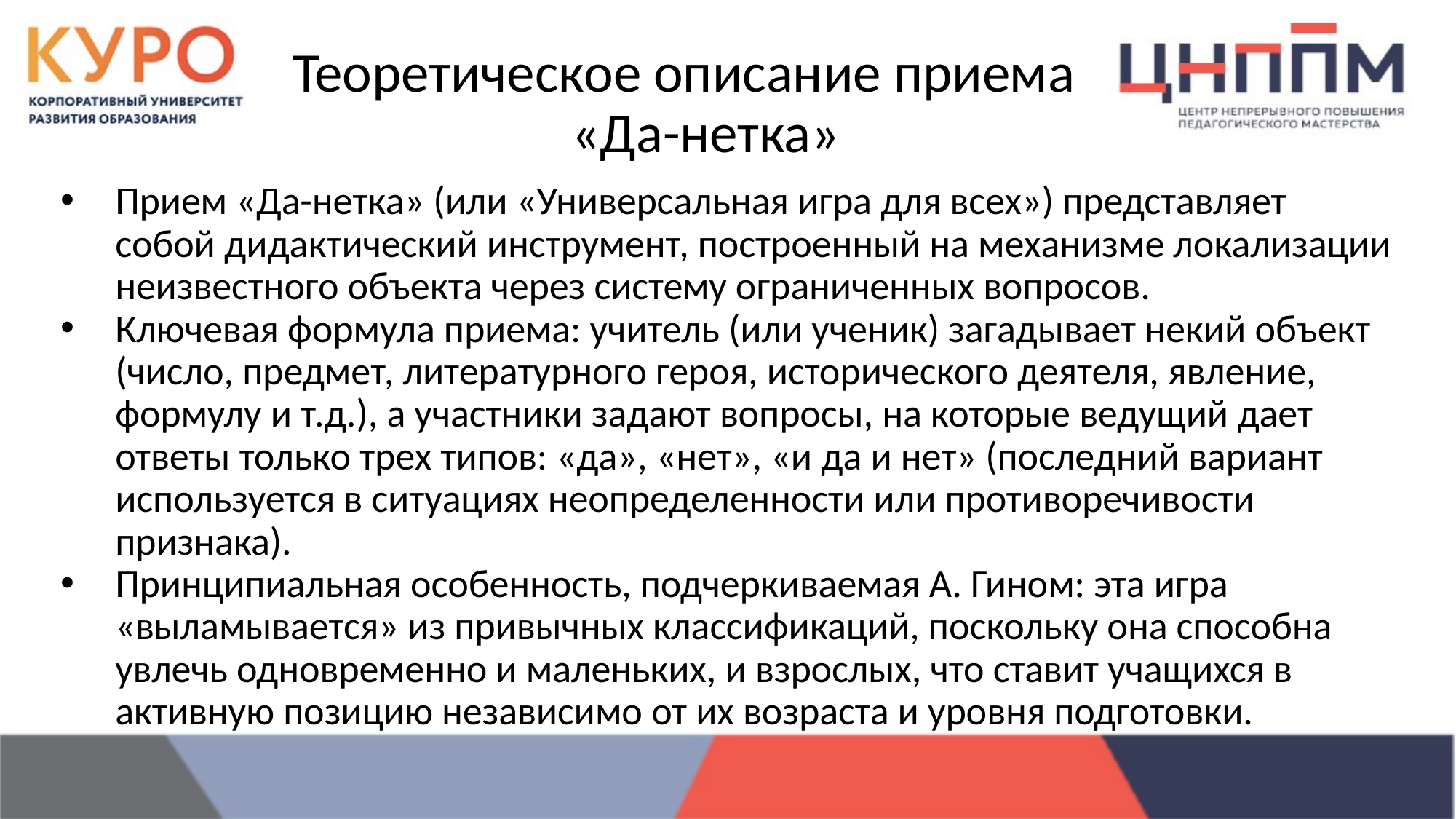

# Теоретическое описание приема «Да-нетка»
Прием «Да-нетка» (или «Универсальная игра для всех») представляет собой дидактический инструмент, построенный на механизме локализации неизвестного объекта через систему ограниченных вопросов.
Ключевая формула приема: учитель (или ученик) загадывает некий объект (число, предмет, литературного героя, исторического деятеля, явление, формулу и т.д.), а участники задают вопросы, на которые ведущий дает ответы только трех типов: «да», «нет», «и да и нет» (последний вариант используется в ситуациях неопределенности или противоречивости признака).
Принципиальная особенность, подчеркиваемая А. Гином: эта игра «выламывается» из привычных классификаций, поскольку она способна увлечь одновременно и маленьких, и взрослых, что ставит учащихся в активную позицию независимо от их возраста и уровня подготовки.